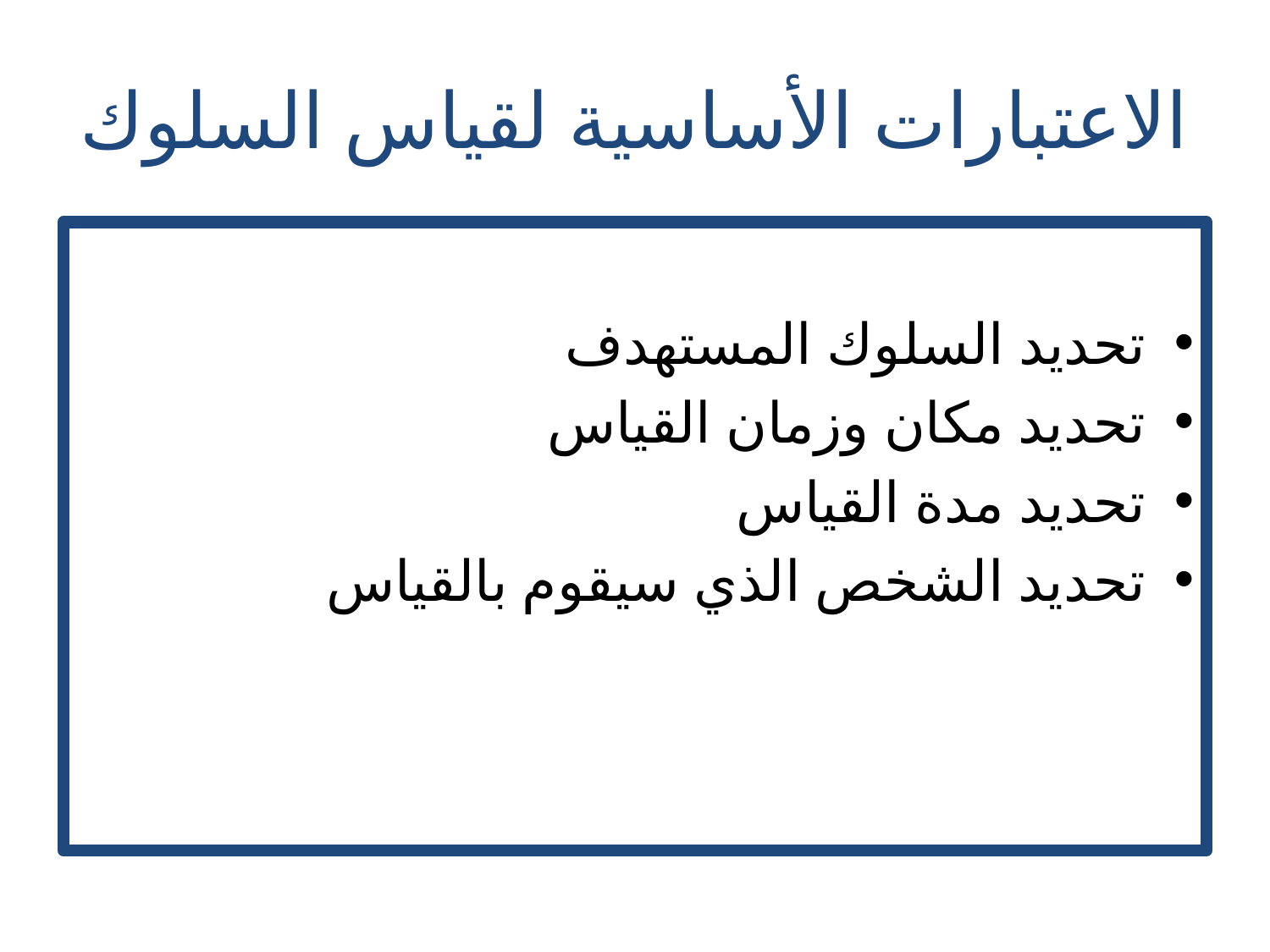

# الاعتبارات الأساسية لقياس السلوك

تحديد السلوك المستهدف
تحديد مكان وزمان القياس
تحديد مدة القياس
تحديد الشخص الذي سيقوم بالقياس